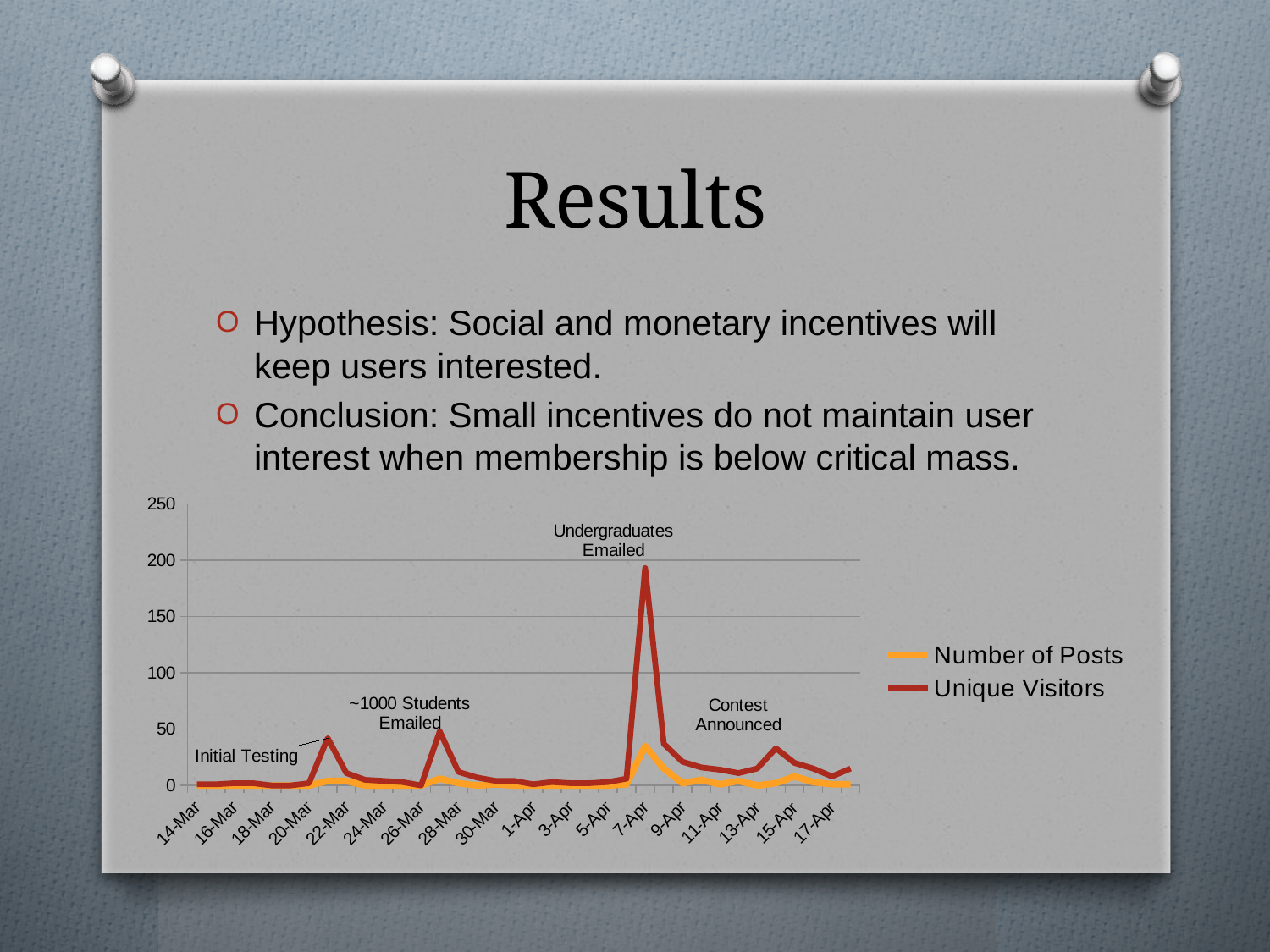

# Results
Hypothesis: Social and monetary incentives will keep users interested.
Conclusion: Small incentives do not maintain user interest when membership is below critical mass.

### Chart

| Category | Number of Posts | Unique Visitors |
|---|---|---|
| 40616 | 0.0 | 1.0 |
| 40617 | 0.0 | 1.0 |
| 40618 | 0.0 | 2.0 |
| 40619 | 0.0 | 2.0 |
| 40620 | 0.0 | 0.0 |
| 40621 | 0.0 | 0.0 |
| 40622 | 0.0 | 2.0 |
| 40623 | 4.0 | 42.0 |
| 40624 | 4.0 | 11.0 |
| 40625 | 0.0 | 5.0 |
| 40626 | 0.0 | 4.0 |
| 40627 | 0.0 | 3.0 |
| 40628 | 0.0 | 0.0 |
| 40629 | 6.0 | 48.0 |
| 40630 | 2.0 | 12.0 |
| 40631 | 0.0 | 7.0 |
| 40632 | 1.0 | 4.0 |
| 40633 | 0.0 | 4.0 |
| 40634 | 0.0 | 1.0 |
| 40635 | 0.0 | 3.0 |
| 40636 | 0.0 | 2.0 |
| 40637 | 0.0 | 2.0 |
| 40638 | 0.0 | 3.0 |
| 40639 | 1.0 | 6.0 |
| 40640 | 35.0 | 193.0 |
| 40641 | 15.0 | 37.0 |
| 40642 | 2.0 | 21.0 |
| 40643 | 5.0 | 16.0 |
| 40644 | 1.0 | 14.0 |
| 40645 | 4.0 | 11.0 |
| 40646 | 0.0 | 15.0 |
| 40647 | 2.0 | 33.0 |
| 40648 | 8.0 | 20.0 |
| 40649 | 3.0 | 15.0 |
| 40650 | 1.0 | 8.0 |
| 40651 | 1.0 | 15.0 |